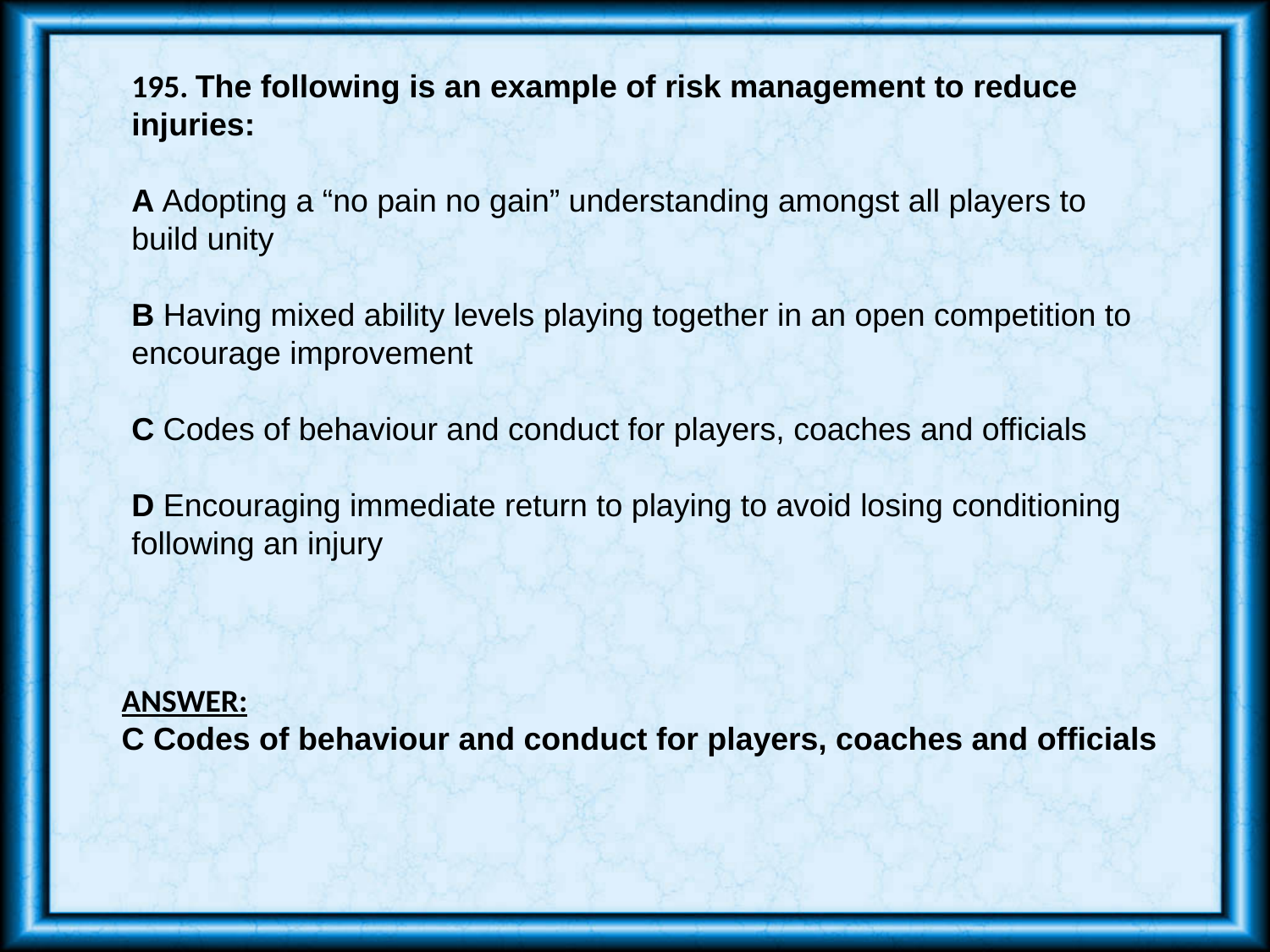

195. The following is an example of risk management to reduce injuries:

A Adopting a “no pain no gain” understanding amongst all players to build unity

B Having mixed ability levels playing together in an open competition to encourage improvement

C Codes of behaviour and conduct for players, coaches and officials

D Encouraging immediate return to playing to avoid losing conditioning following an injury

ANSWER:
C Codes of behaviour and conduct for players, coaches and officials